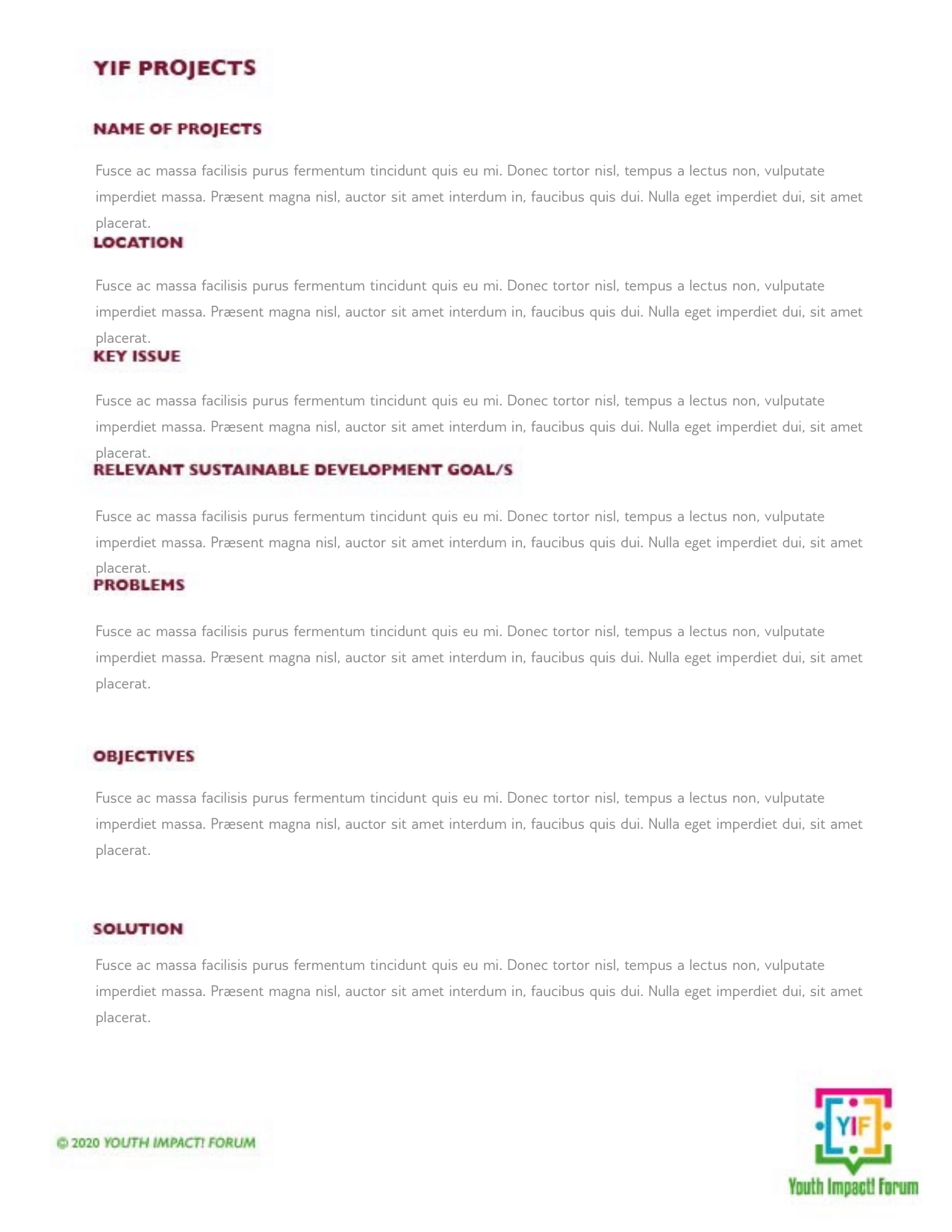

Fusce ac massa facilisis purus fermentum tincidunt quis eu mi. Donec tortor nisl, tempus a lectus non, vulputate imperdiet massa. Praesent magna nisl, auctor sit amet interdum in, faucibus quis dui. Nulla eget imperdiet dui, sit amet placerat.
Fusce ac massa facilisis purus fermentum tincidunt quis eu mi. Donec tortor nisl, tempus a lectus non, vulputate imperdiet massa. Praesent magna nisl, auctor sit amet interdum in, faucibus quis dui. Nulla eget imperdiet dui, sit amet placerat.
Fusce ac massa facilisis purus fermentum tincidunt quis eu mi. Donec tortor nisl, tempus a lectus non, vulputate imperdiet massa. Praesent magna nisl, auctor sit amet interdum in, faucibus quis dui. Nulla eget imperdiet dui, sit amet placerat.
Fusce ac massa facilisis purus fermentum tincidunt quis eu mi. Donec tortor nisl, tempus a lectus non, vulputate imperdiet massa. Praesent magna nisl, auctor sit amet interdum in, faucibus quis dui. Nulla eget imperdiet dui, sit amet placerat.
Fusce ac massa facilisis purus fermentum tincidunt quis eu mi. Donec tortor nisl, tempus a lectus non, vulputate imperdiet massa. Praesent magna nisl, auctor sit amet interdum in, faucibus quis dui. Nulla eget imperdiet dui, sit amet placerat.
Fusce ac massa facilisis purus fermentum tincidunt quis eu mi. Donec tortor nisl, tempus a lectus non, vulputate imperdiet massa. Praesent magna nisl, auctor sit amet interdum in, faucibus quis dui. Nulla eget imperdiet dui, sit amet placerat.
Fusce ac massa facilisis purus fermentum tincidunt quis eu mi. Donec tortor nisl, tempus a lectus non, vulputate imperdiet massa. Praesent magna nisl, auctor sit amet interdum in, faucibus quis dui. Nulla eget imperdiet dui, sit amet placerat.